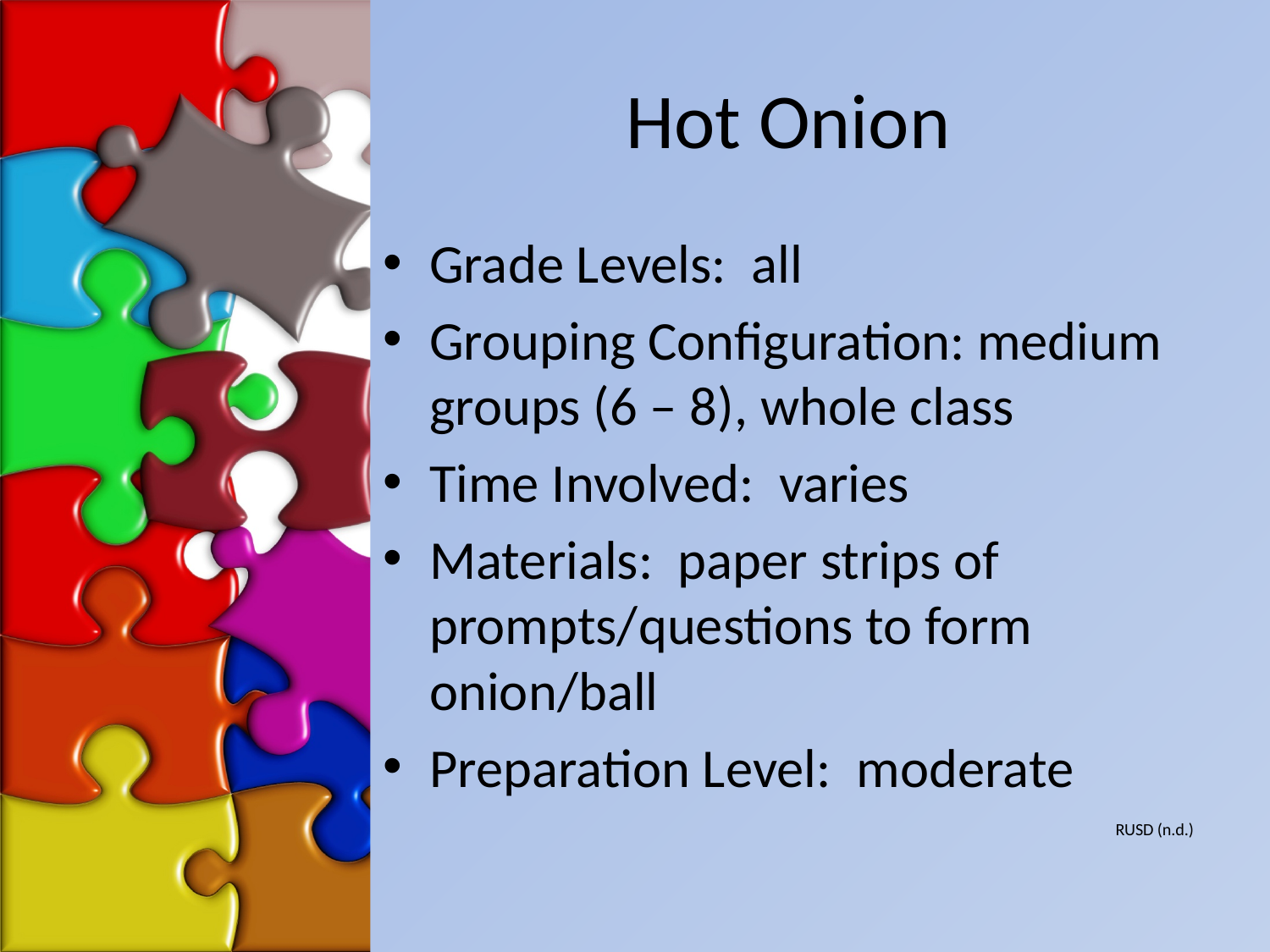

# Hot Onion
Grade Levels:  all
Grouping Configuration: medium groups (6 – 8), whole class
Time Involved:  varies
Materials:  paper strips of prompts/questions to form onion/ball
Preparation Level:  moderate

RUSD (n.d.)